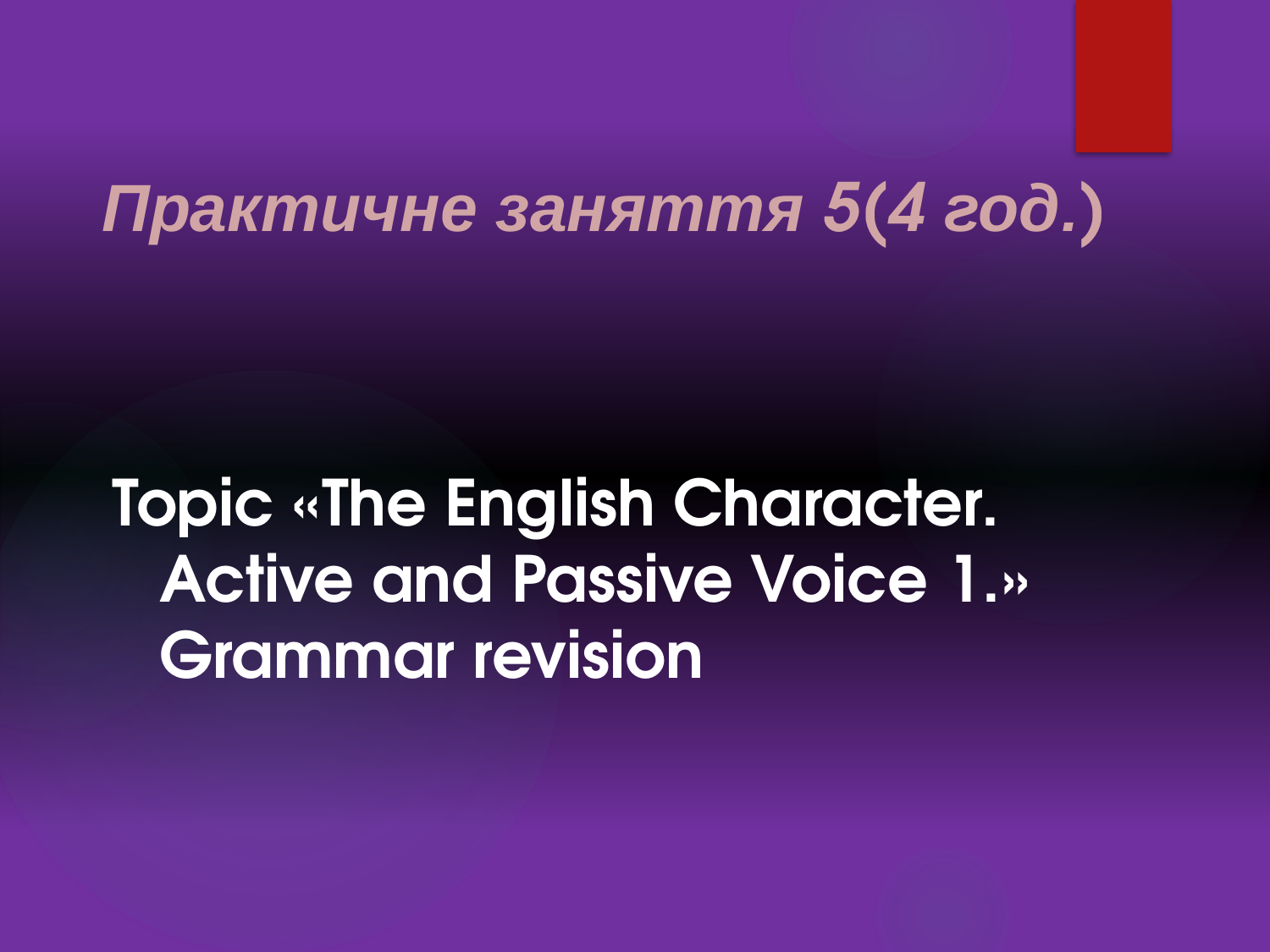

# Практичне заняття 5(4 год.)
Topic «The English Character. Active and Passive Voice 1.» Grammar revision